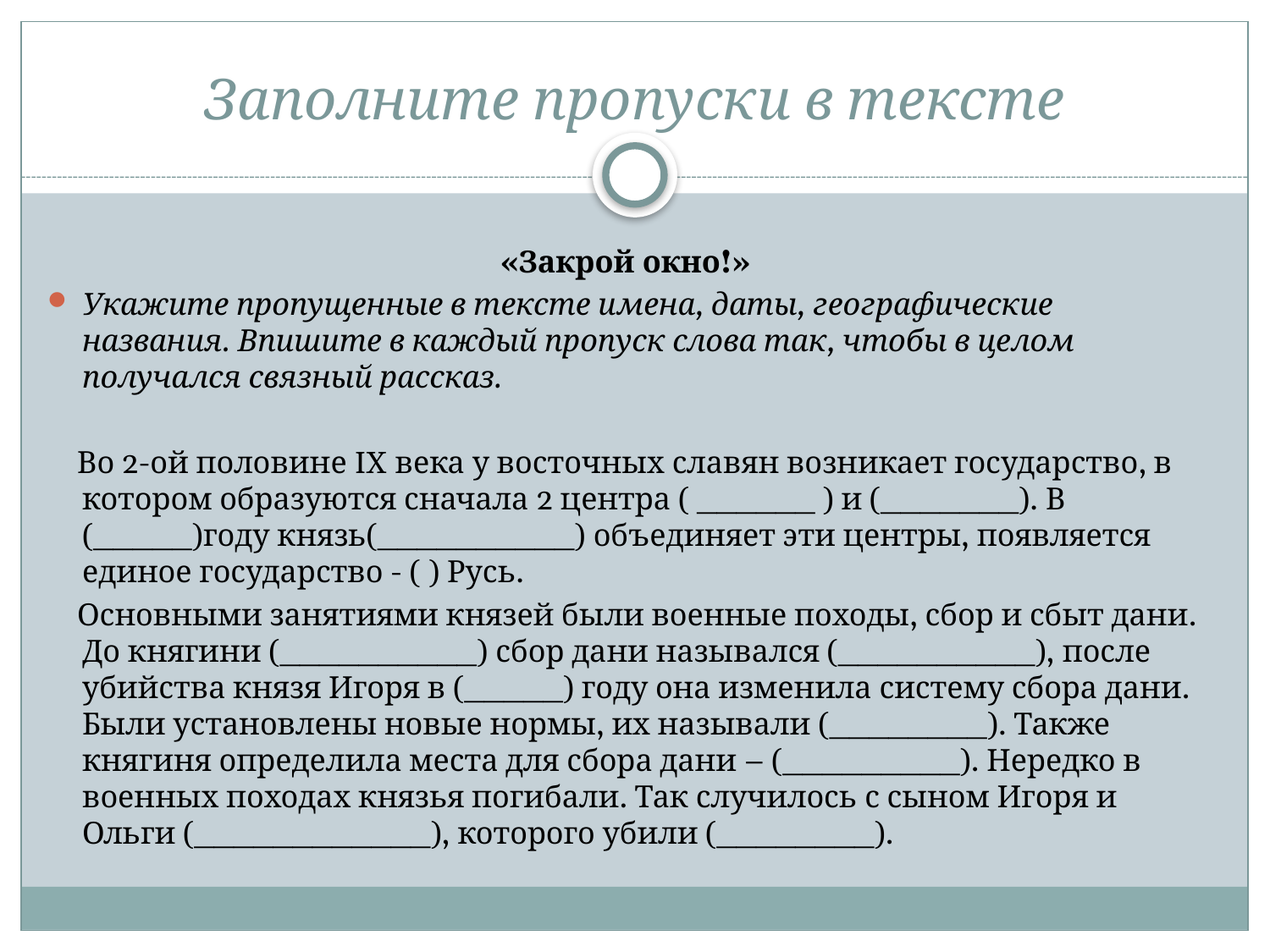

# Заполните пропуски в тексте
«Закрой окно!»
Укажите пропущенные в тексте имена, даты, географические названия. Впишите в каждый пропуск слова так, чтобы в целом получался связный рассказ.

    Во 2-ой половине IX века у восточных славян возникает государство, в котором образуются сначала 2 центра ( ______ ) и (_______). В (_____)году князь(__________) объединяет эти центры, появляется единое государство - ( ) Русь.
    Основными занятиями князей были военные походы, сбор и сбыт дани. До княгини (__________) сбор дани назывался (__________), после убийства князя Игоря в (_____) году она изменила систему сбора дани. Были установлены новые нормы, их называли (________). Также княгиня определила места для сбора дани – (_________). Нередко в военных походах князья погибали. Так случилось с сыном Игоря и Ольги (____________), которого убили (________).